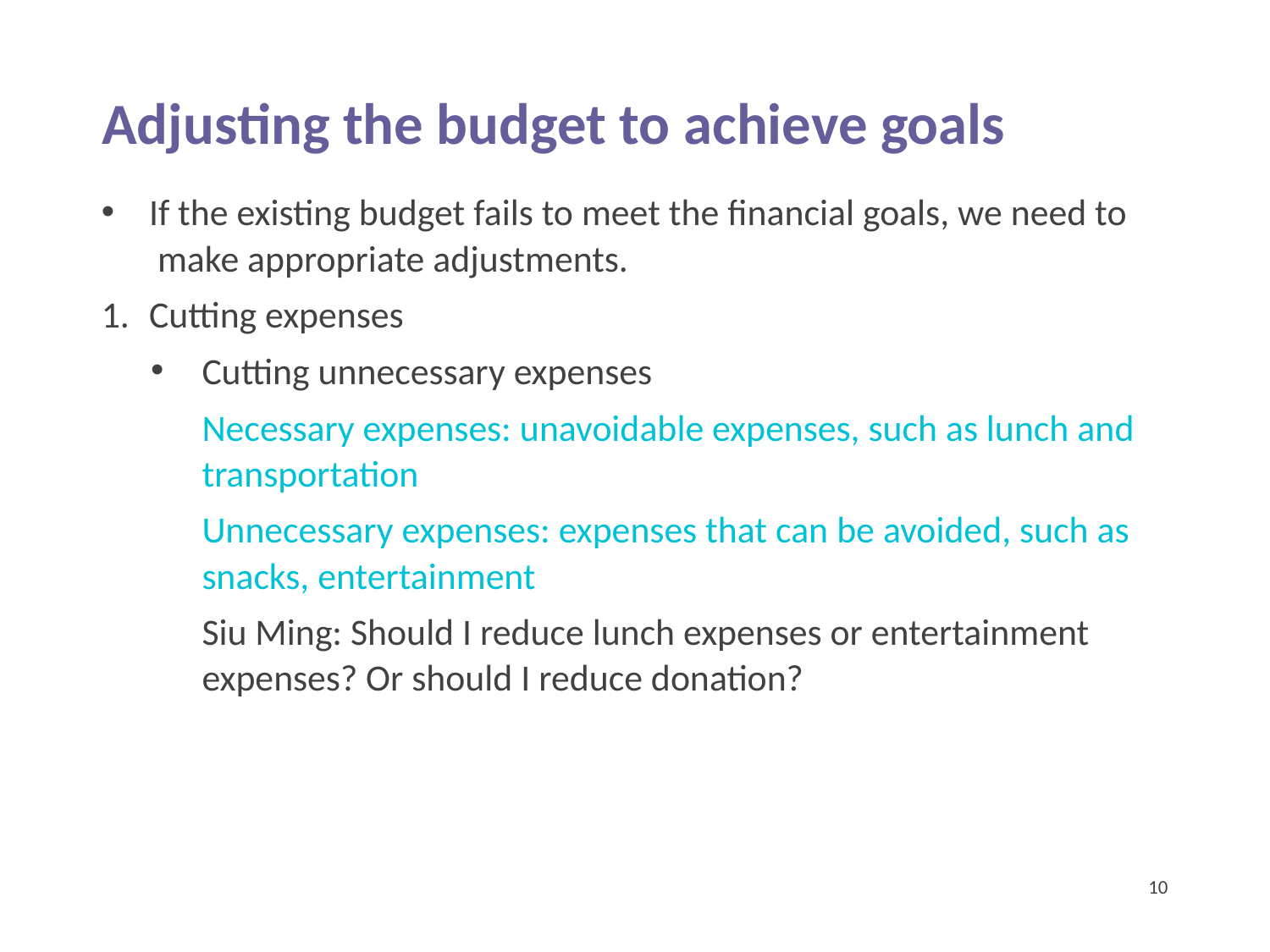

Adjusting the budget to achieve goals
If the existing budget fails to meet the financial goals, we need to      make appropriate adjustments.
Cutting expenses
Cutting unnecessary expenses
Necessary expenses: unavoidable expenses, such as lunch and transportation
Unnecessary expenses: expenses that can be avoided, such as snacks, entertainment
Siu Ming: Should I reduce lunch expenses or entertainment expenses? Or should I reduce donation?
10